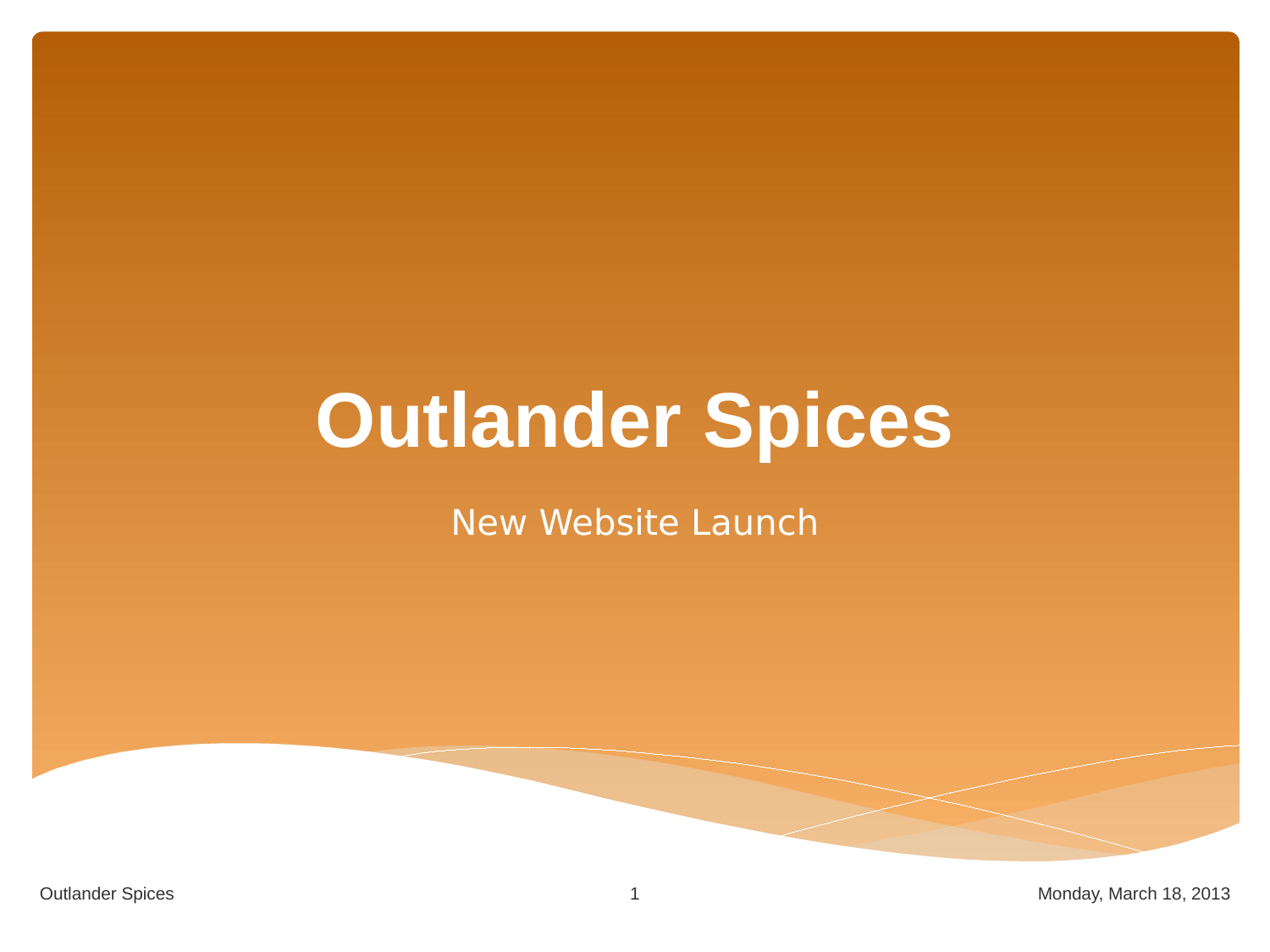

# Outlander Spices
New Website Launch
1
Outlander Spices
Monday, March 18, 2013